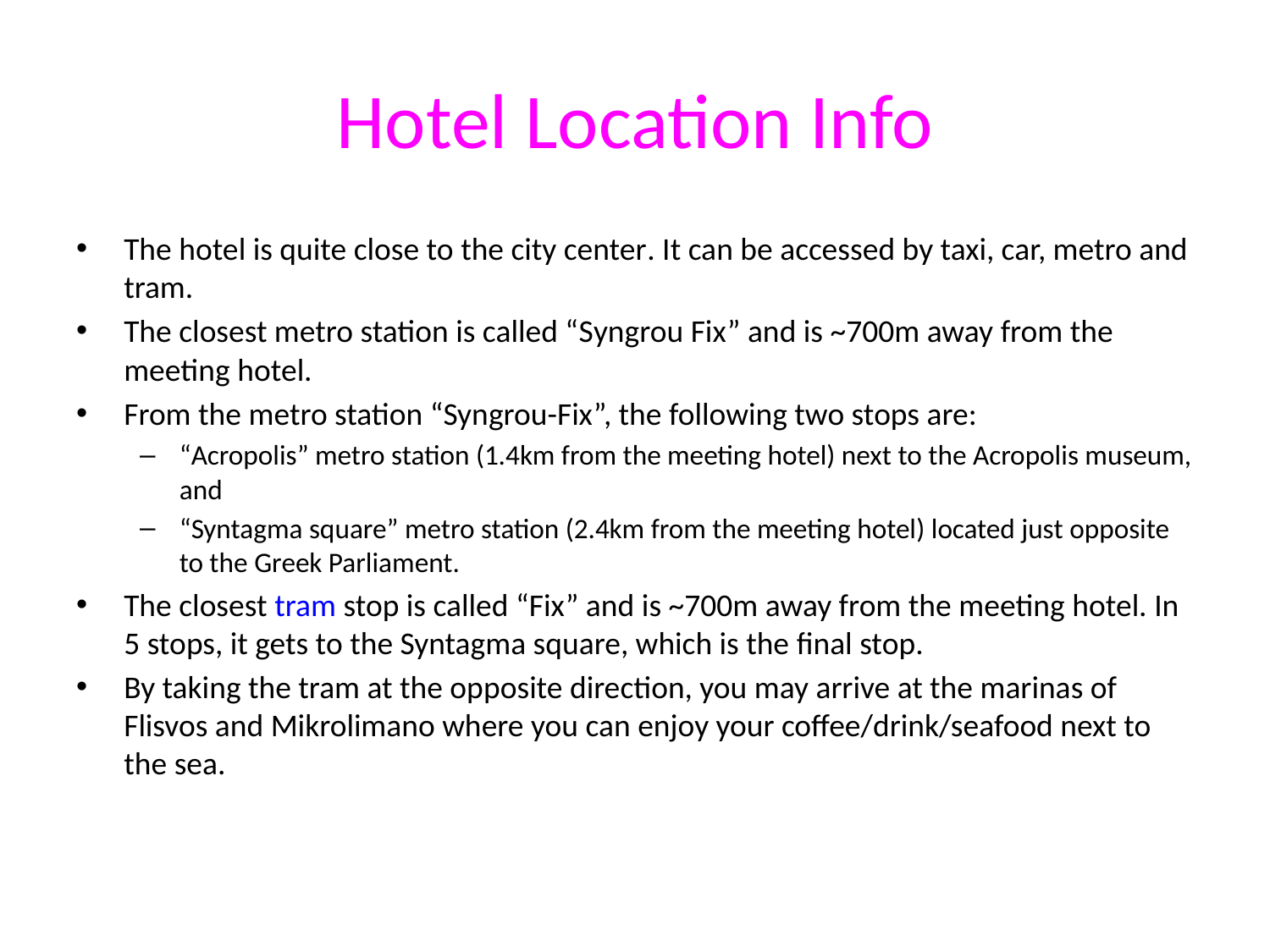

# Hotel Location Info
The hotel is quite close to the city center. It can be accessed by taxi, car, metro and tram.
The closest metro station is called “Syngrou Fix” and is ~700m away from the meeting hotel.
From the metro station “Syngrou-Fix”, the following two stops are:
“Acropolis” metro station (1.4km from the meeting hotel) next to the Acropolis museum, and
“Syntagma square” metro station (2.4km from the meeting hotel) located just opposite to the Greek Parliament.
The closest tram stop is called “Fix” and is ~700m away from the meeting hotel. In 5 stops, it gets to the Syntagma square, which is the final stop.
By taking the tram at the opposite direction, you may arrive at the marinas of Flisvos and Mikrolimano where you can enjoy your coffee/drink/seafood next to the sea.